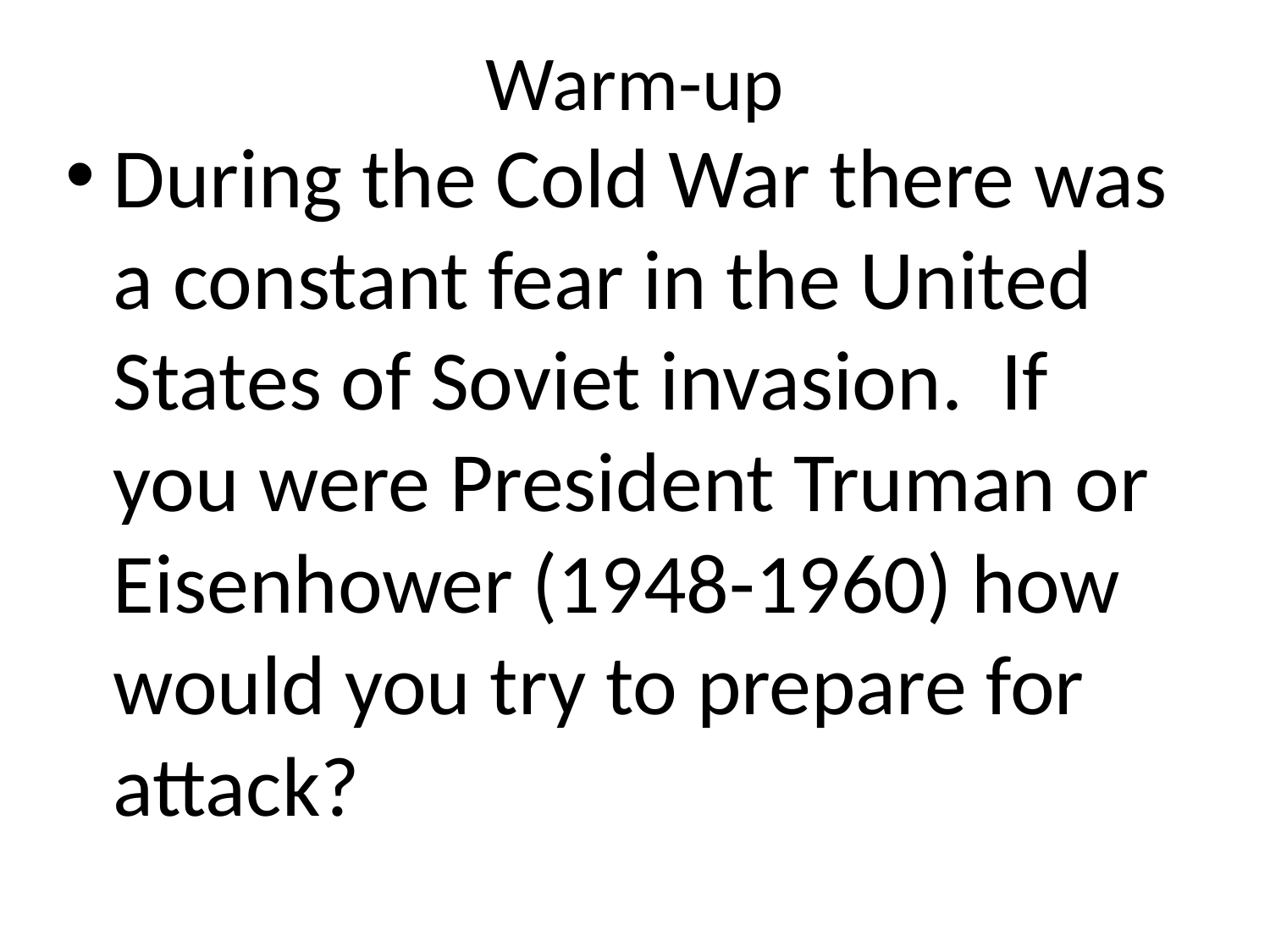

# Warm-up
During the Cold War there was a constant fear in the United States of Soviet invasion.  If you were President Truman or Eisenhower (1948-1960) how would you try to prepare for attack?